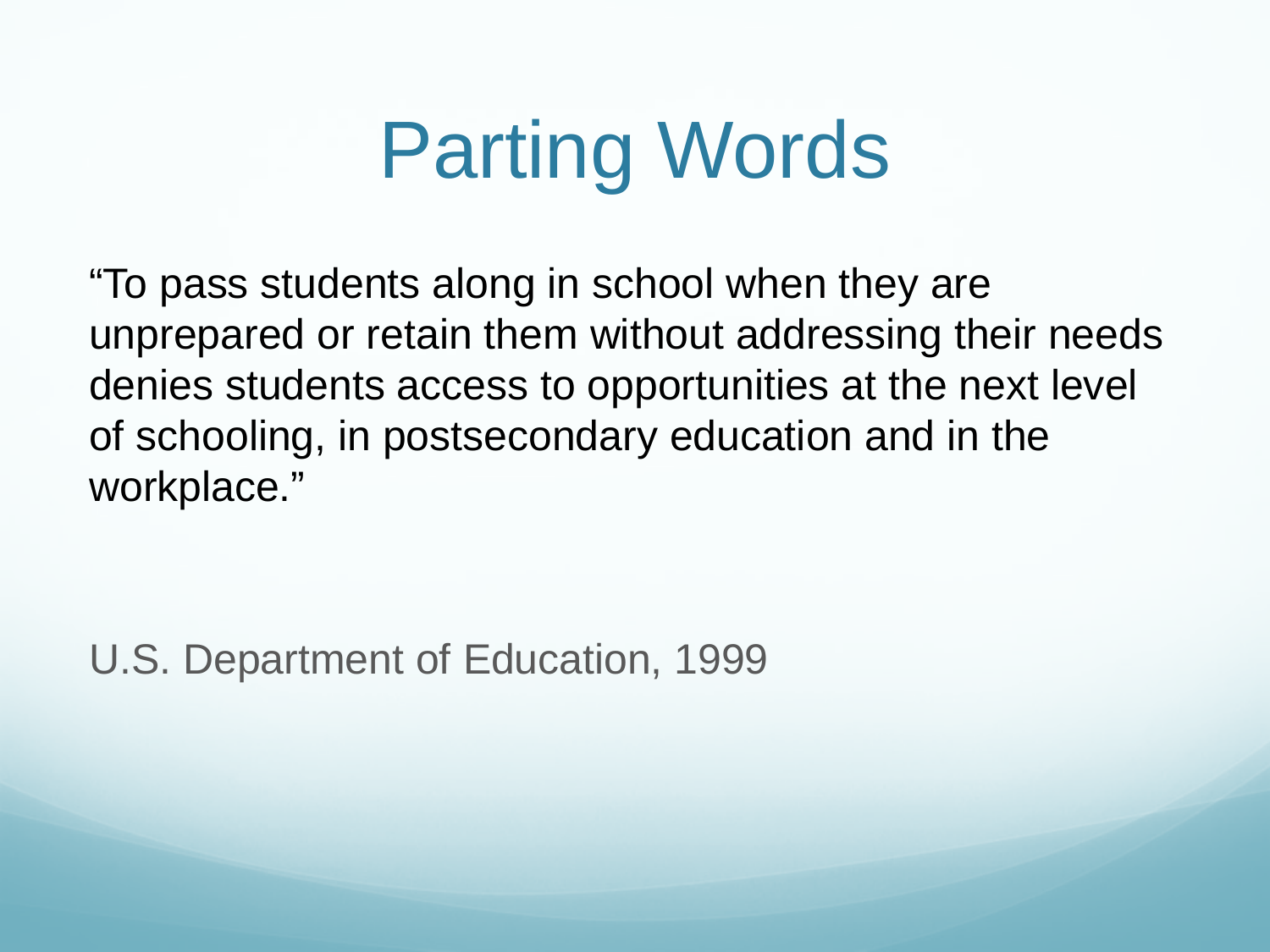

# Parting Words
“To pass students along in school when they are unprepared or retain them without addressing their needs denies students access to opportunities at the next level of schooling, in postsecondary education and in the workplace.”

U.S. Department of Education, 1999